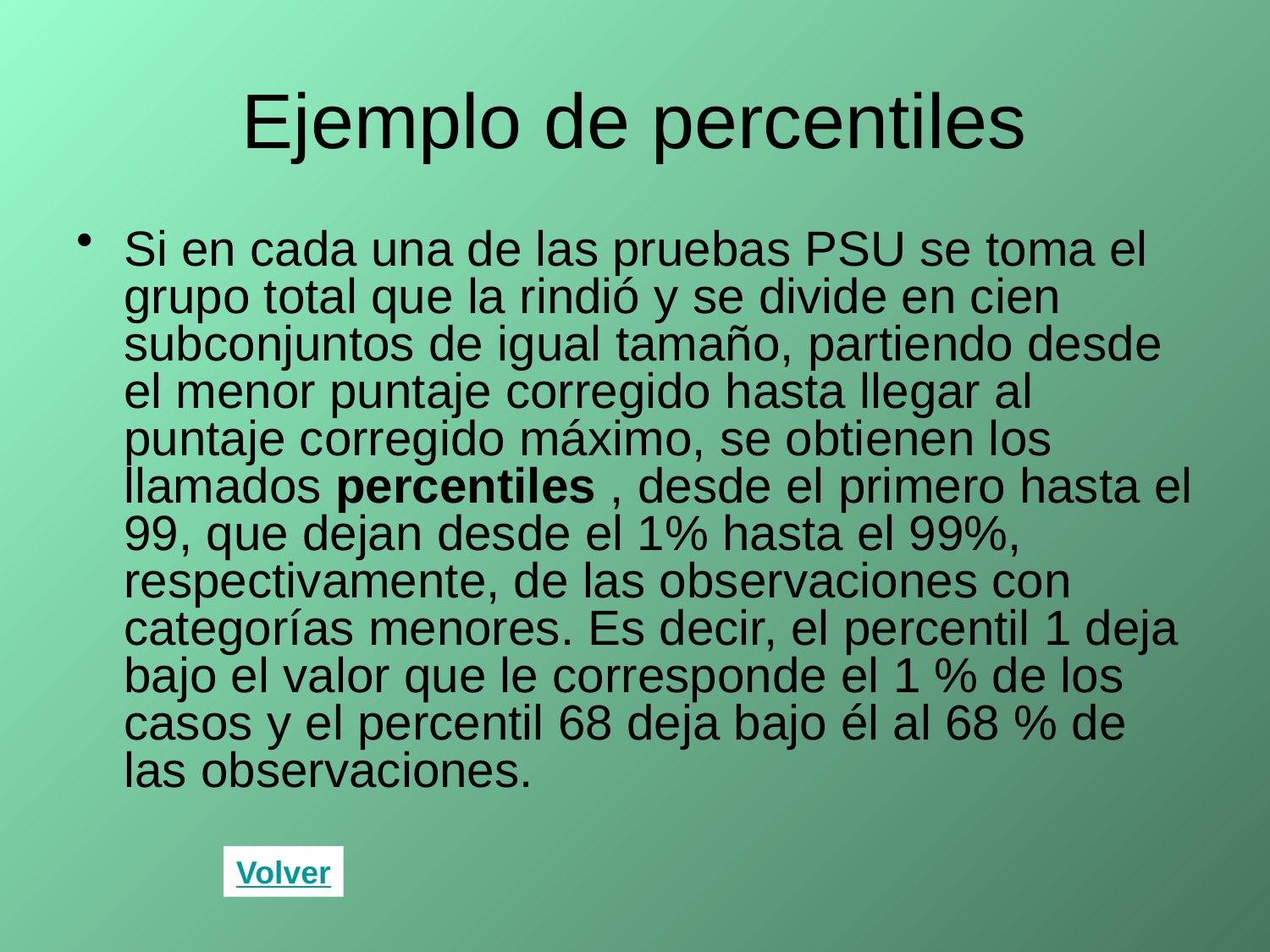

# Ejemplo de percentiles
Si en cada una de las pruebas PSU se toma el grupo total que la rindió y se divide en cien subconjuntos de igual tamaño, partiendo desde el menor puntaje corregido hasta llegar al puntaje corregido máximo, se obtienen los llamados percentiles , desde el primero hasta el 99, que dejan desde el 1% hasta el 99%, respectivamente, de las observaciones con categorías menores. Es decir, el percentil 1 deja bajo el valor que le corresponde el 1 % de los casos y el percentil 68 deja bajo él al 68 % de las observaciones.
Volver